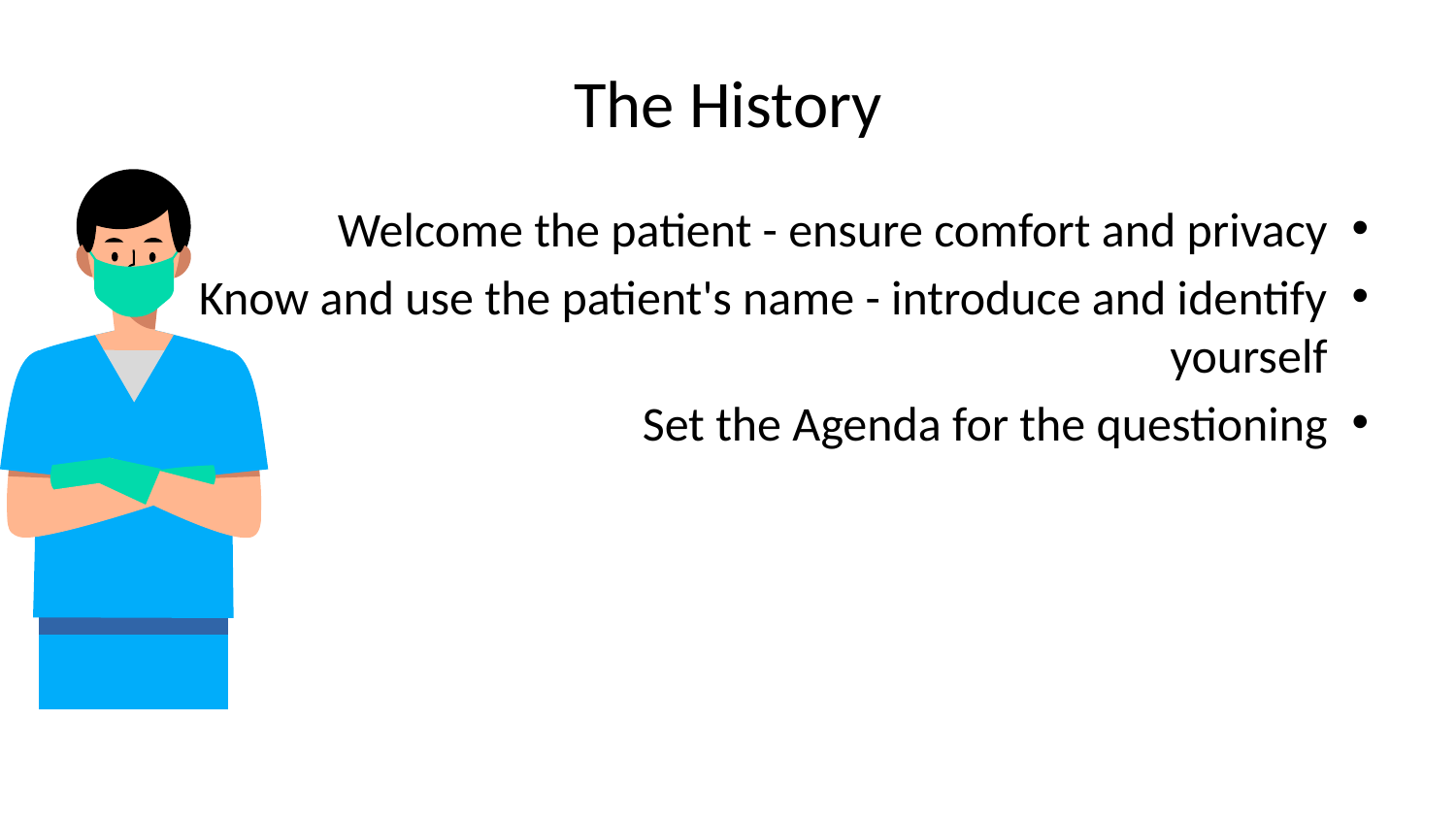

# The History

Welcome the patient - ensure comfort and privacy
Know and use the patient's name - introduce and identify yourself
Set the Agenda for the questioning